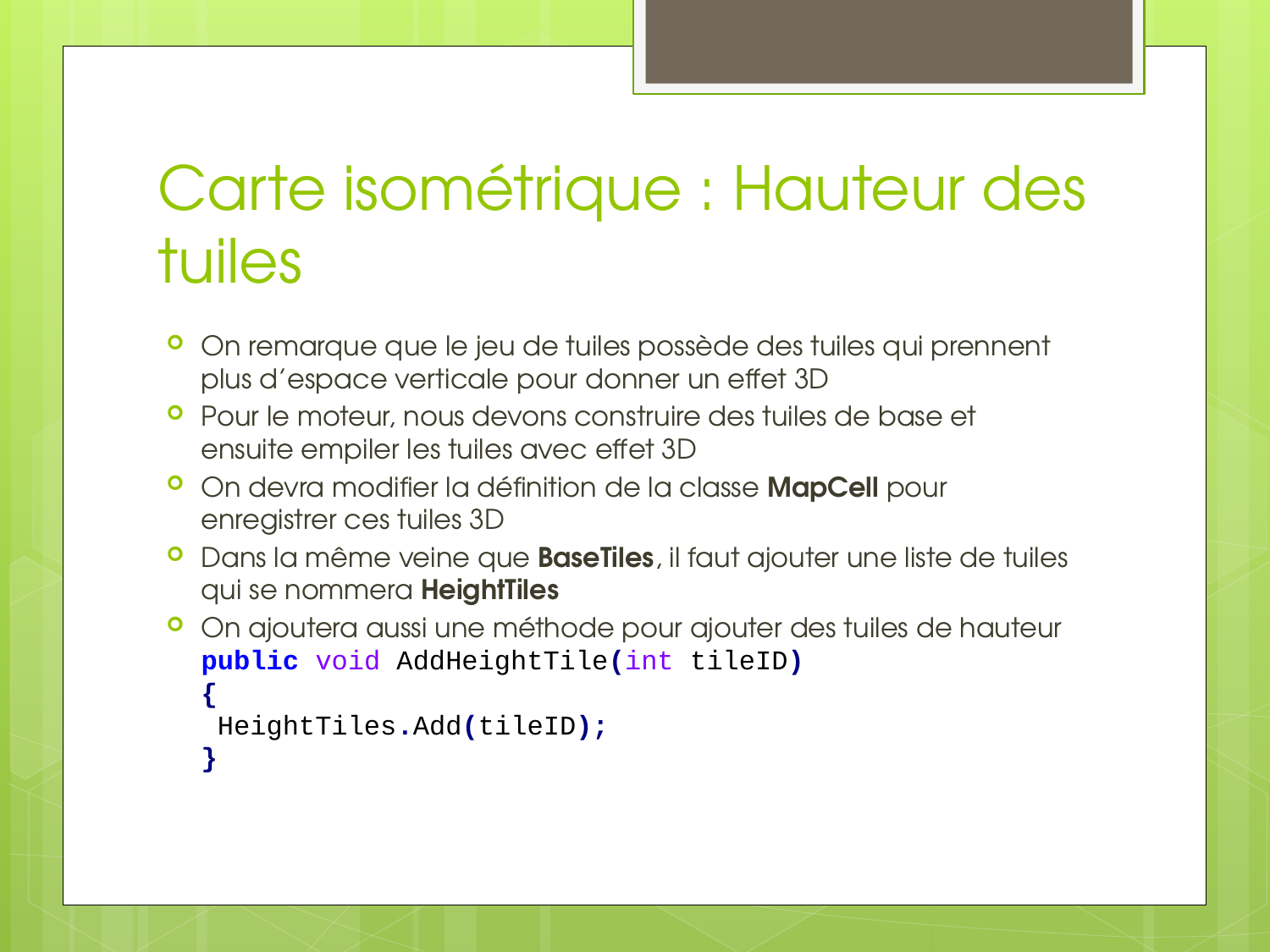

# Carte isométrique : Hauteur des tuiles
On remarque que le jeu de tuiles possède des tuiles qui prennent plus d’espace verticale pour donner un effet 3D
Pour le moteur, nous devons construire des tuiles de base et ensuite empiler les tuiles avec effet 3D
On devra modifier la définition de la classe MapCell pour enregistrer ces tuiles 3D
Dans la même veine que BaseTiles, il faut ajouter une liste de tuiles qui se nommera HeightTiles
On ajoutera aussi une méthode pour ajouter des tuiles de hauteur
public void AddHeightTile(int tileID)
{
 HeightTiles.Add(tileID);
}